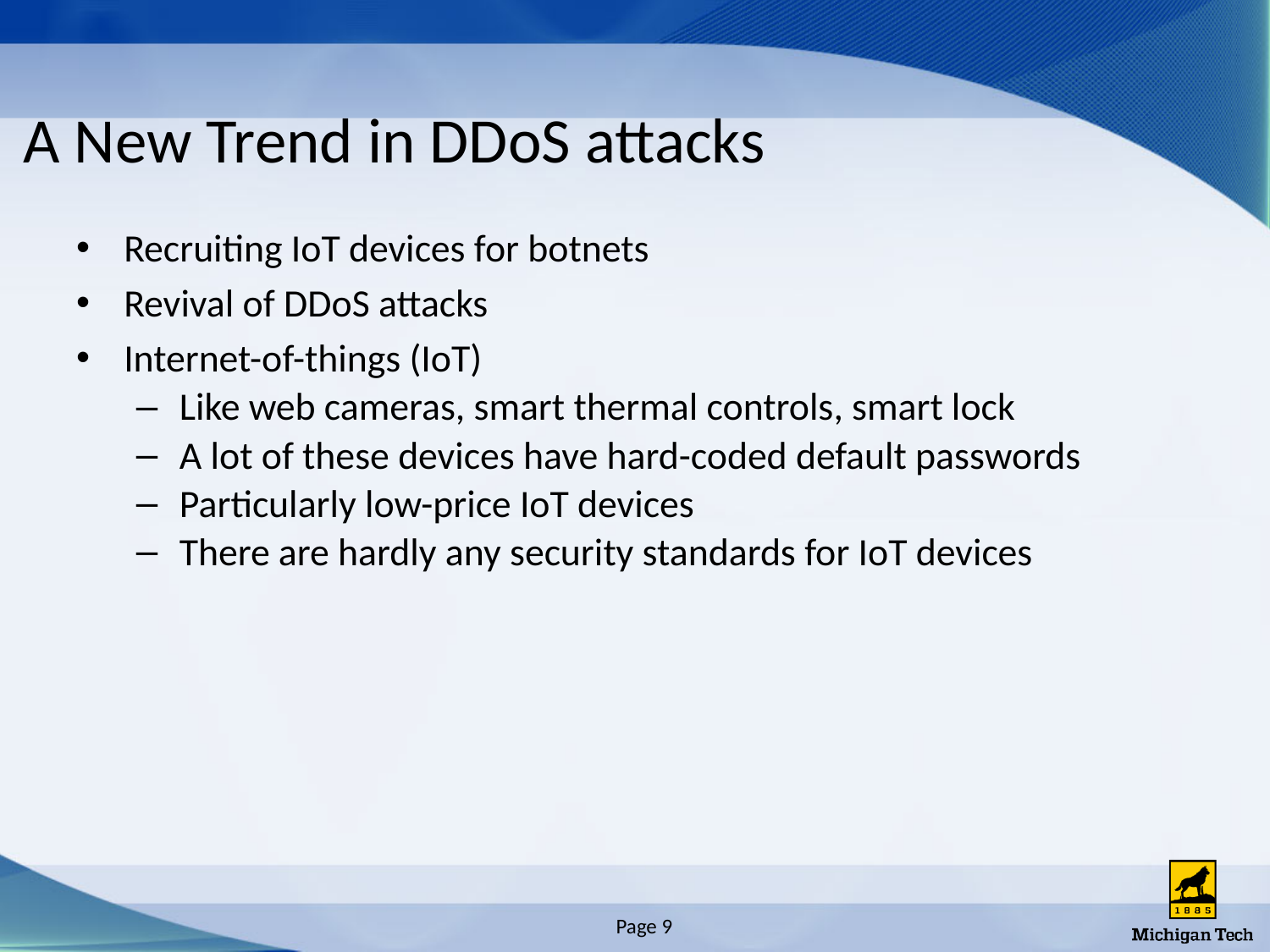

# A New Trend in DDoS attacks
Recruiting IoT devices for botnets
Revival of DDoS attacks
Internet-of-things (IoT)
Like web cameras, smart thermal controls, smart lock
A lot of these devices have hard-coded default passwords
Particularly low-price IoT devices
There are hardly any security standards for IoT devices